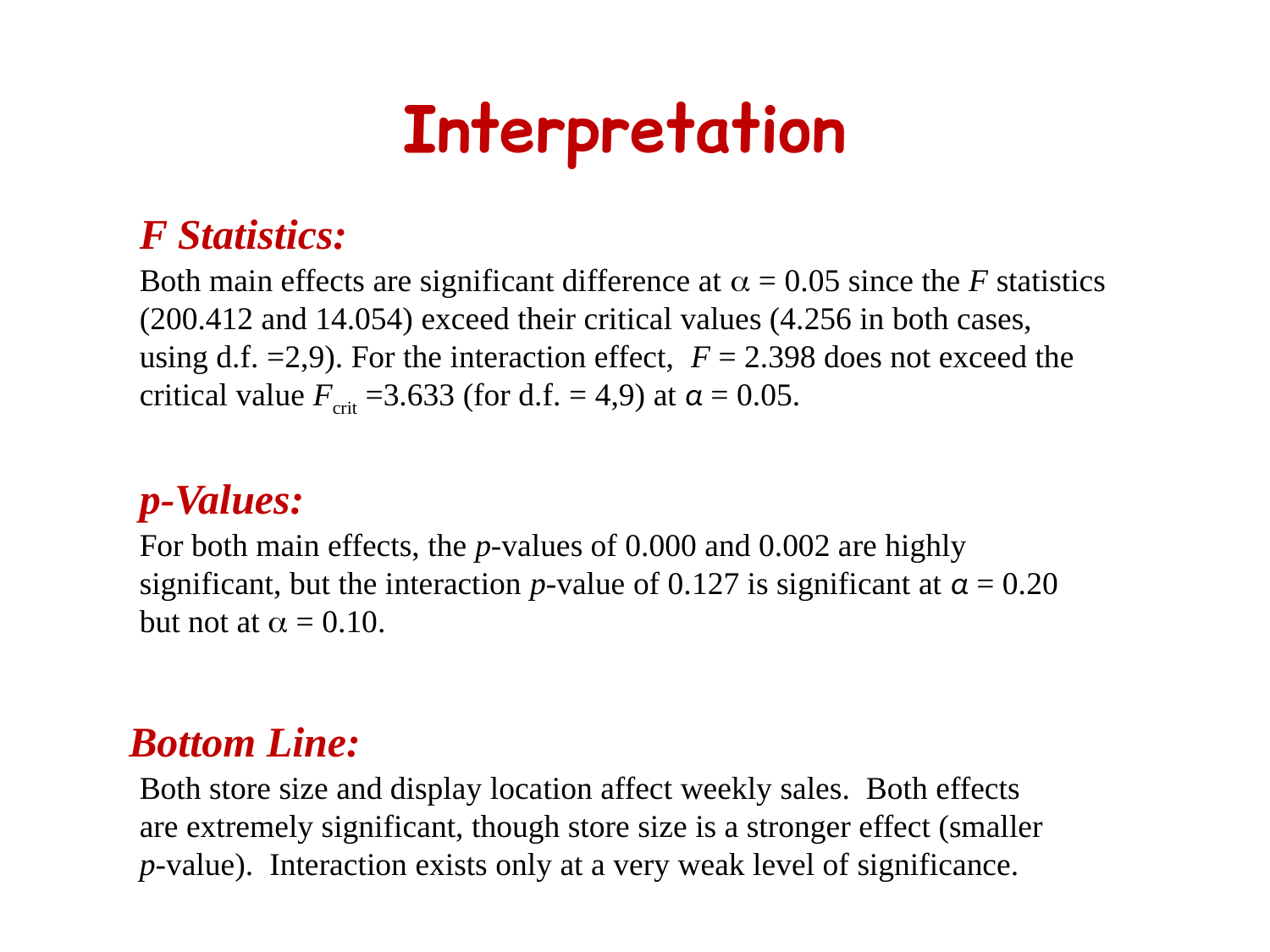

# Interpretation
F Statistics:
Both main effects are significant difference at α = 0.05 since the F statistics (200.412 and 14.054) exceed their critical values (4.256 in both cases, using d.f. =2,9). For the interaction effect,  F = 2.398 does not exceed the critical value Fcrit =3.633 (for d.f. = 4,9) at α = 0.05.
p-Values:
For both main effects, the p-values of 0.000 and 0.002 are highly significant, but the interaction p-value of 0.127 is significant at α = 0.20 but not at α = 0.10.
Bottom Line:
Both store size and display location affect weekly sales.  Both effects are extremely significant, though store size is a stronger effect (smaller p-value).  Interaction exists only at a very weak level of significance.